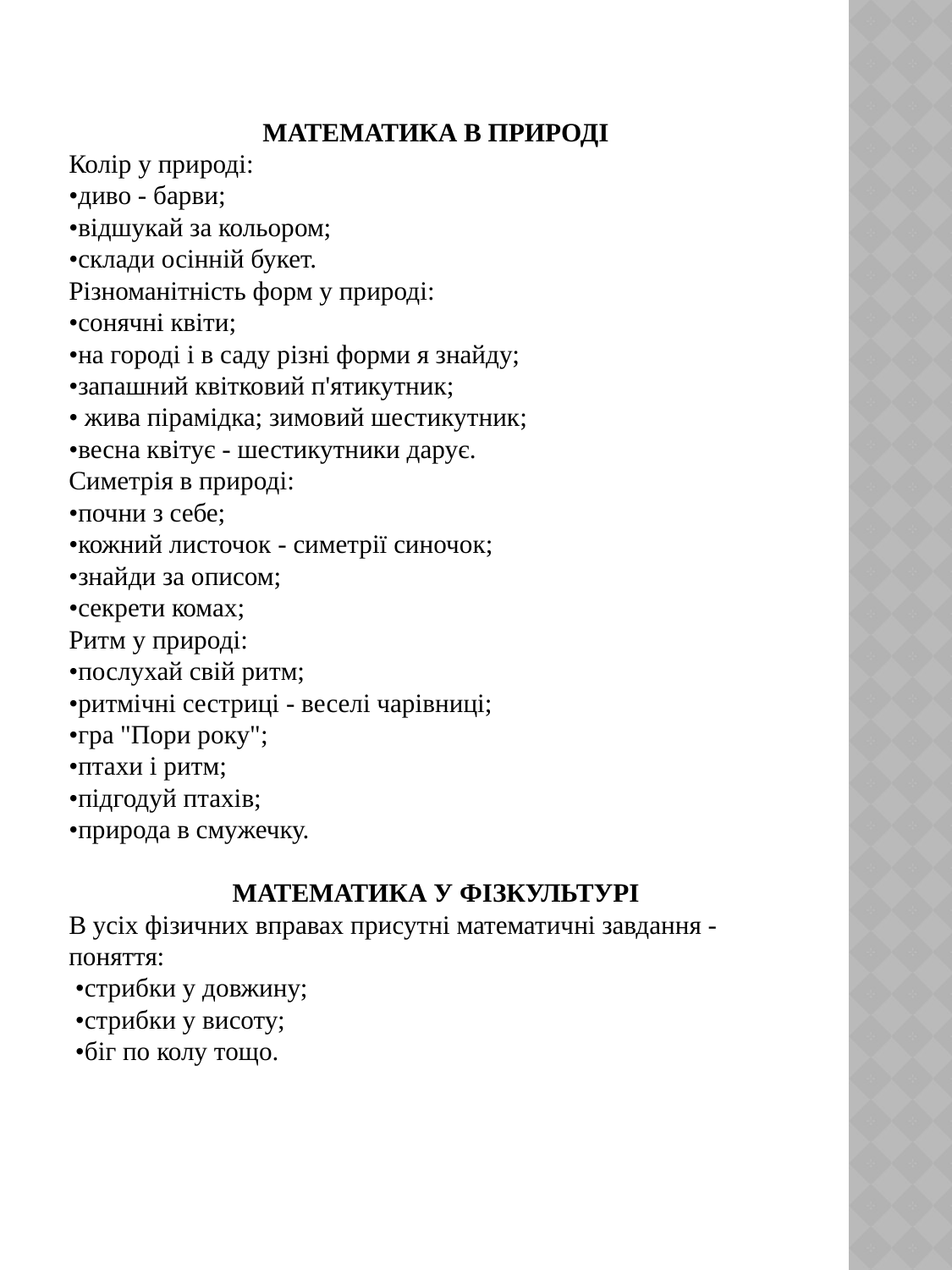

МАТЕМАТИКА В ПРИРОДІ
Колір у природі:
•диво - барви;
•відшукай за кольором;
•склади осінній букет.
Різноманітність форм у природі:
•сонячні квіти;
•на городі і в саду різні форми я знайду;
•запашний квітковий п'ятикутник;
• жива пірамідка; зимовий шестикутник;
•весна квітує - шестикутники дарує.
Симетрія в природі:
•почни з себе;
•кожний листочок - симетрії синочок;
•знайди за описом;
•секрети комах;
Ритм у природі:
•послухай свій ритм;
•ритмічні сестриці - веселі чарівниці;
•гра "Пори року";
•птахи і ритм;
•підгодуй птахів;
•природа в смужечку.

МАТЕМАТИКА У ФІЗКУЛЬТУРІ
В усіх фізичних вправах присутні математичні завдання - поняття:
 •стрибки у довжину;
 •стрибки у висоту;
 •біг по колу тощо.